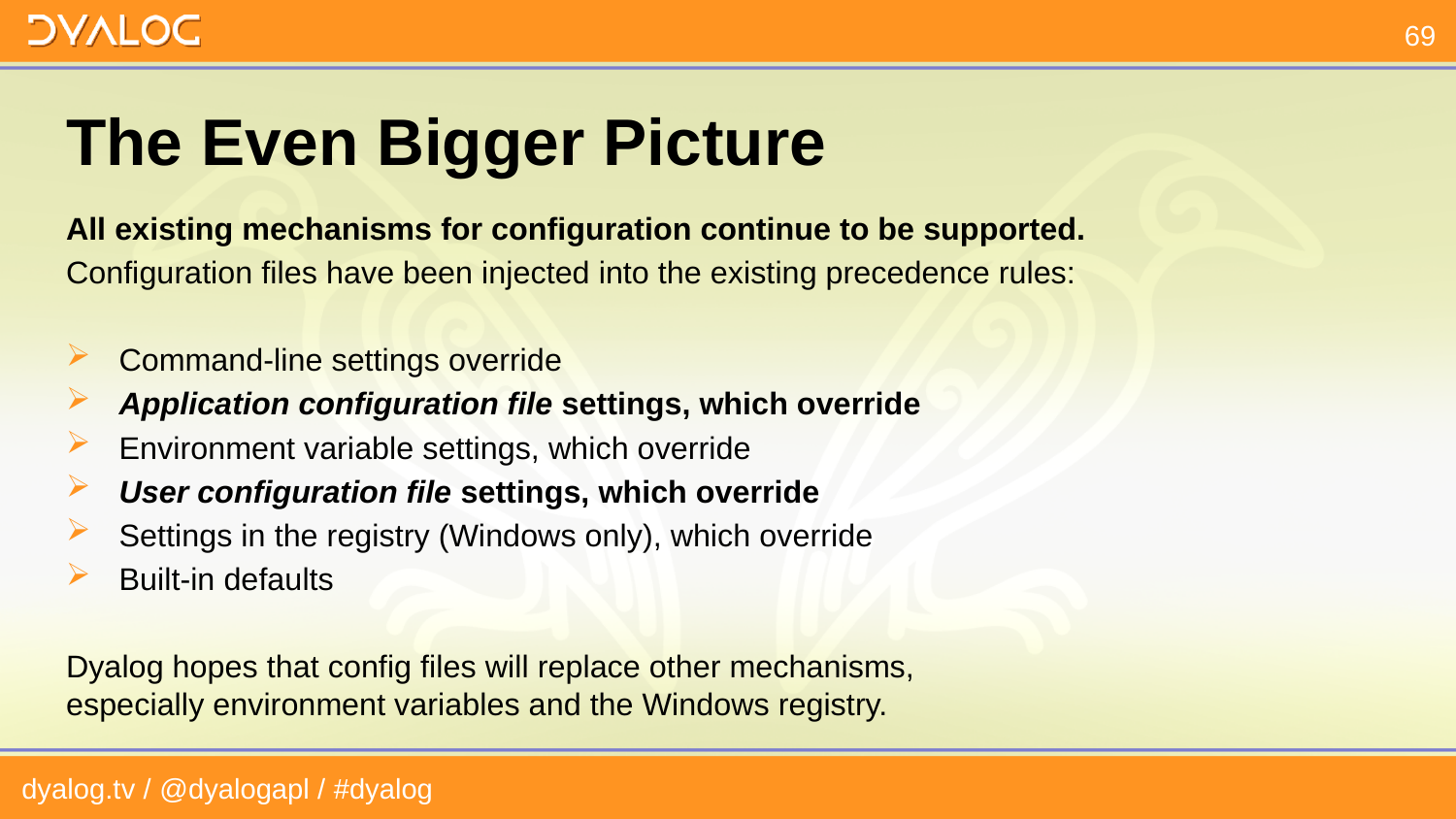

# The Even Bigger Picture
All existing mechanisms for configuration continue to be supported.
Configuration files have been injected into the existing precedence rules:

Command-line settings override
Application configuration file settings, which override
Environment variable settings, which override
User configuration file settings, which override
Settings in the registry (Windows only), which override
Built-in defaults

Dyalog hopes that config files will replace other mechanisms,
especially environment variables and the Windows registry.